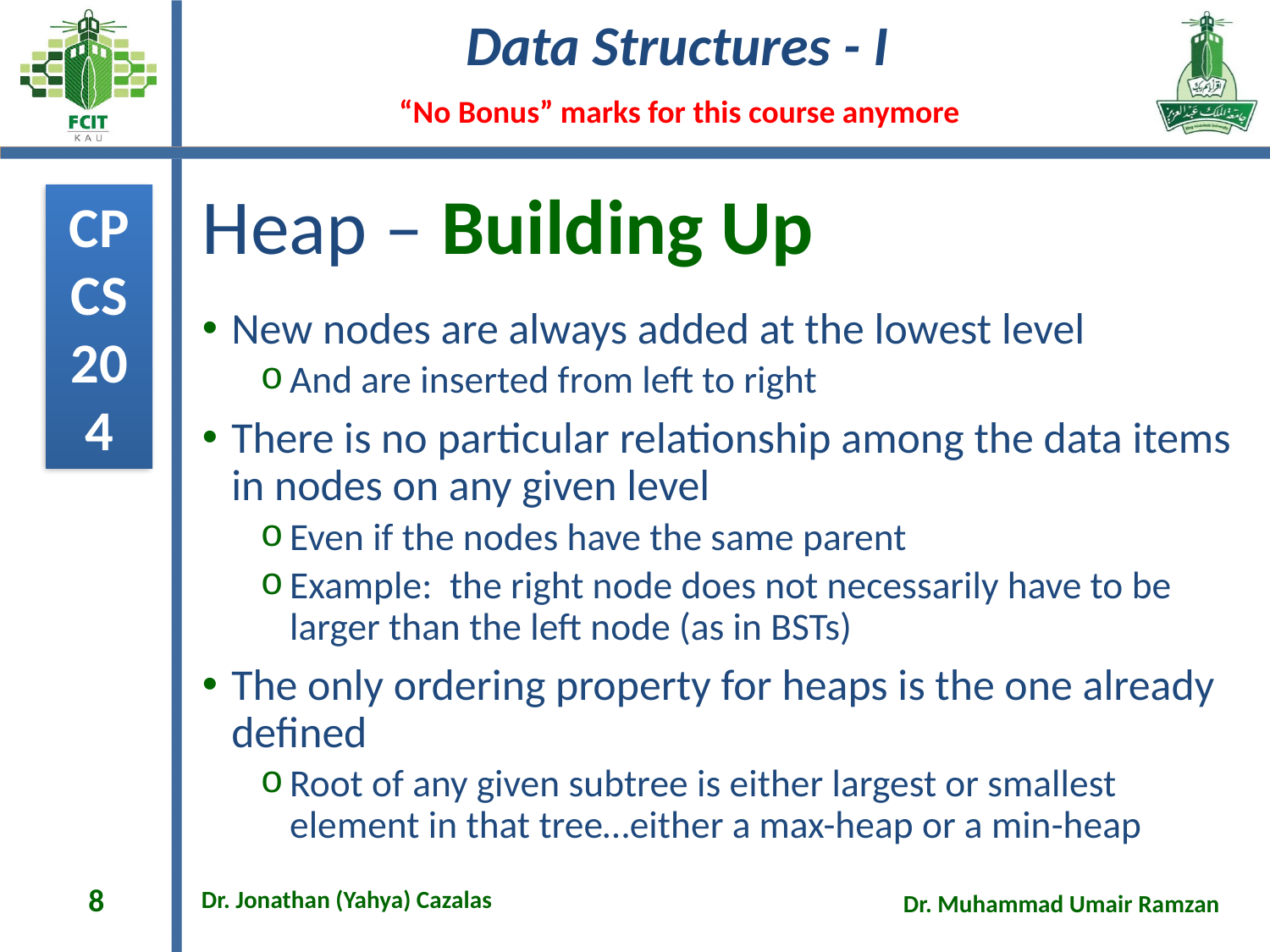

# Heap – Building Up
New nodes are always added at the lowest level
And are inserted from left to right
There is no particular relationship among the data items in nodes on any given level
Even if the nodes have the same parent
Example:  the right node does not necessarily have to be larger than the left node (as in BSTs)
The only ordering property for heaps is the one already defined
Root of any given subtree is either largest or smallest element in that tree…either a max-heap or a min-heap
8